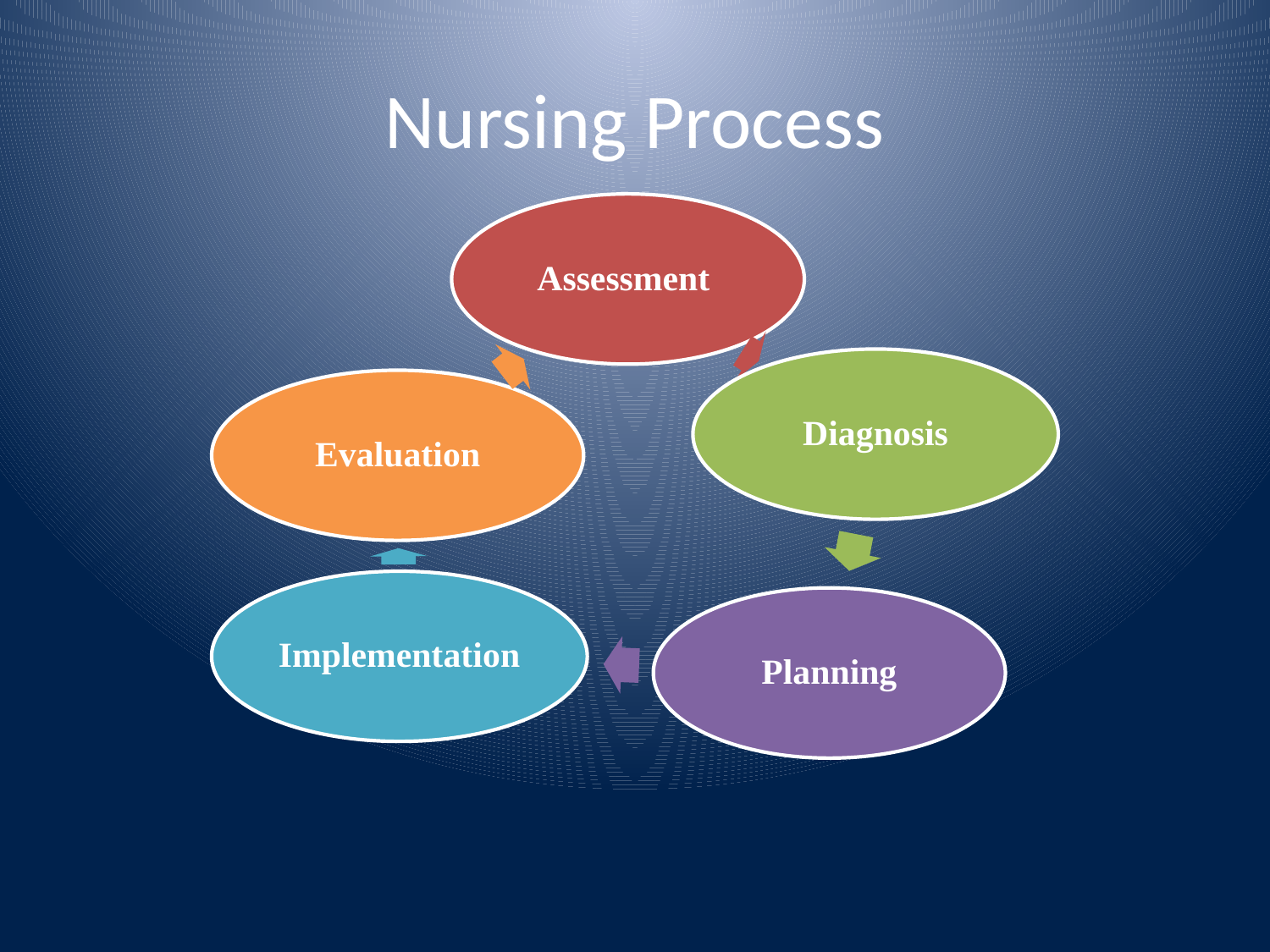

# Nursing Process
Assessment

Diagnosis

Planning

Implementation

Evaluation